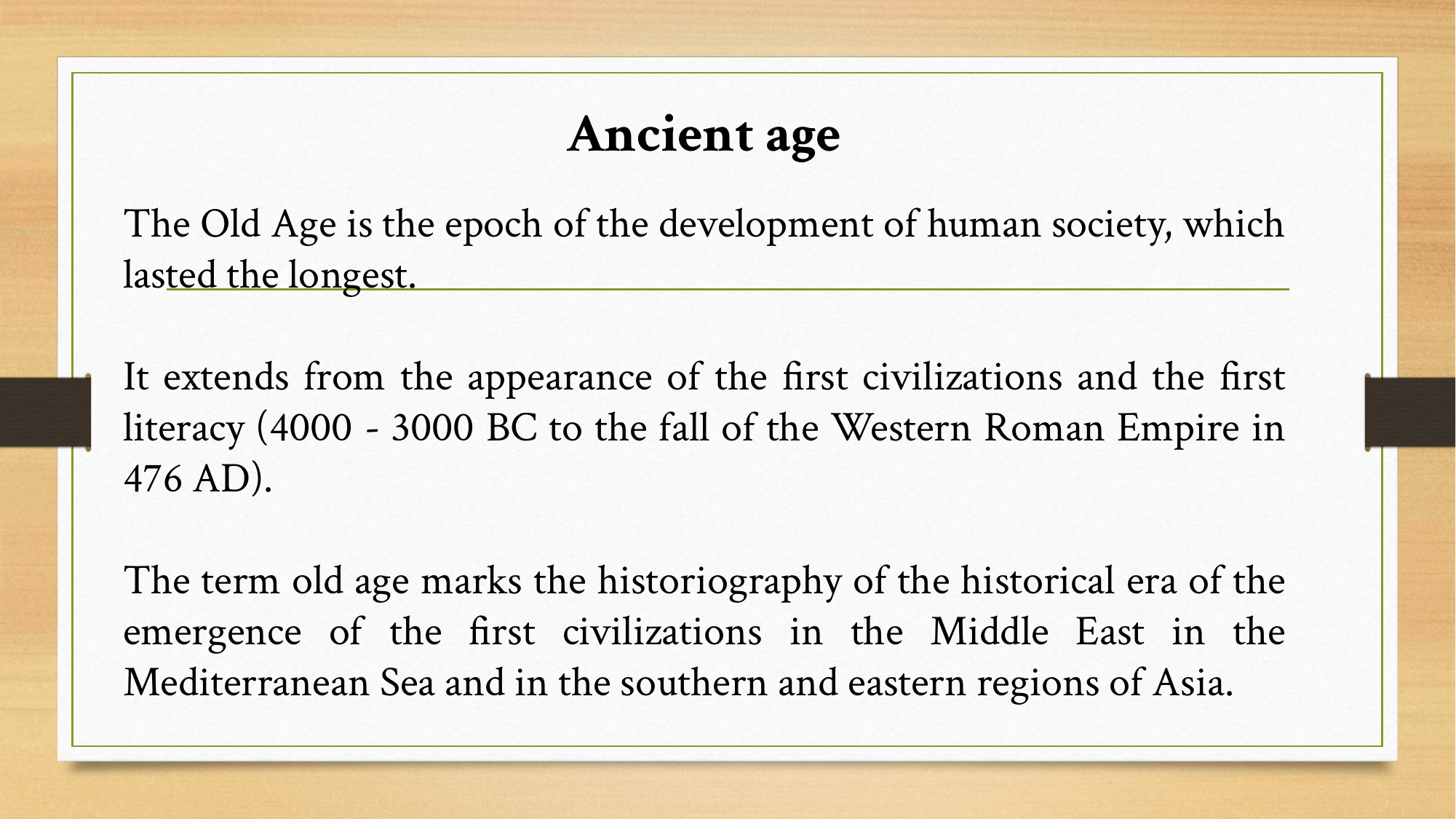

Ancient age

The Old Age is the epoch of the development of human society, which lasted the longest.

It extends from the appearance of the first civilizations and the first literacy (4000 - 3000 BC to the fall of the Western Roman Empire in 476 AD).

The term old age marks the historiography of the historical era of the emergence of the first civilizations in the Middle East in the Mediterranean Sea and in the southern and eastern regions of Asia.